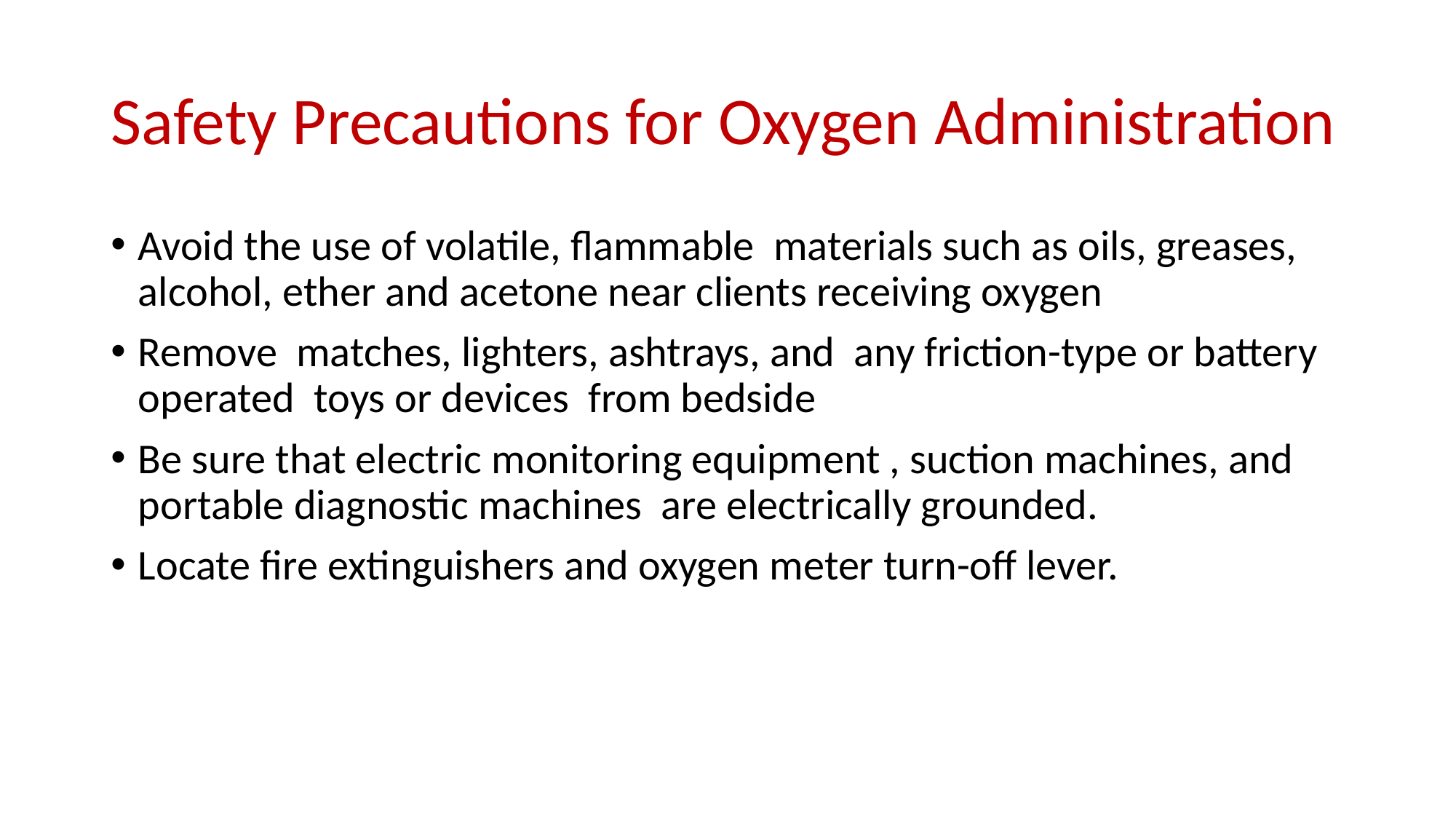

# Safety Precautions for Oxygen Administration
Avoid the use of volatile, flammable  materials such as oils, greases, alcohol, ether and acetone near clients receiving oxygen
Remove  matches, lighters, ashtrays, and  any friction-type or battery operated  toys or devices  from bedside
Be sure that electric monitoring equipment , suction machines, and portable diagnostic machines  are electrically grounded.
Locate fire extinguishers and oxygen meter turn-off lever.